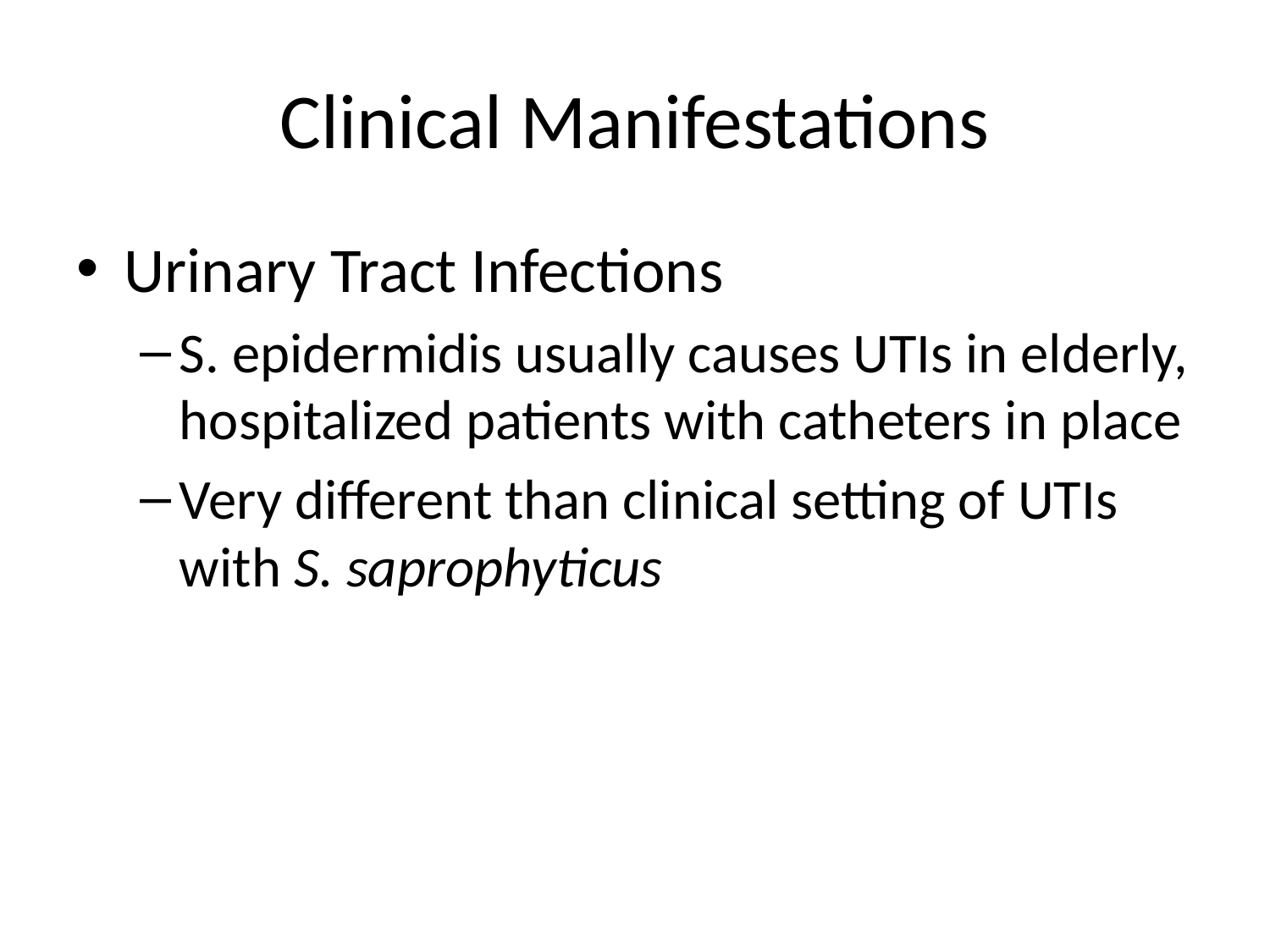

# Clinical Manifestations
Urinary Tract Infections
S. epidermidis usually causes UTIs in elderly, hospitalized patients with catheters in place
Very different than clinical setting of UTIs with S. saprophyticus